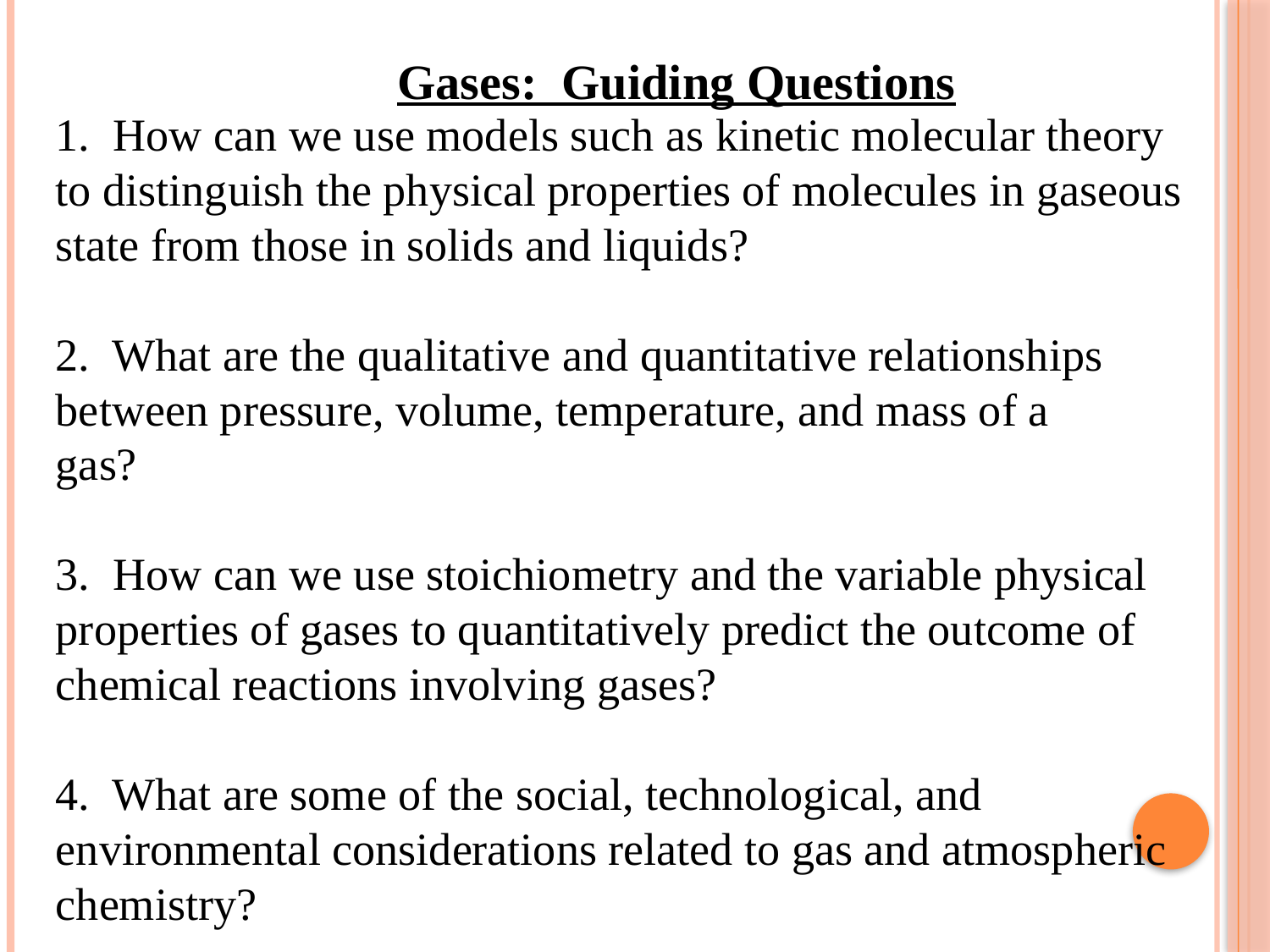

Gases:  Guiding Questions
1.  How can we use models such as kinetic molecular theory
to distinguish the physical properties of molecules in gaseous
state from those in solids and liquids?

2.  What are the qualitative and quantitative relationships
between pressure, volume, temperature, and mass of a
gas?

3.  How can we use stoichiometry and the variable physical
properties of gases to quantitatively predict the outcome of
chemical reactions involving gases?

4.  What are some of the social, technological, and
environmental considerations related to gas and atmospheric
chemistry?